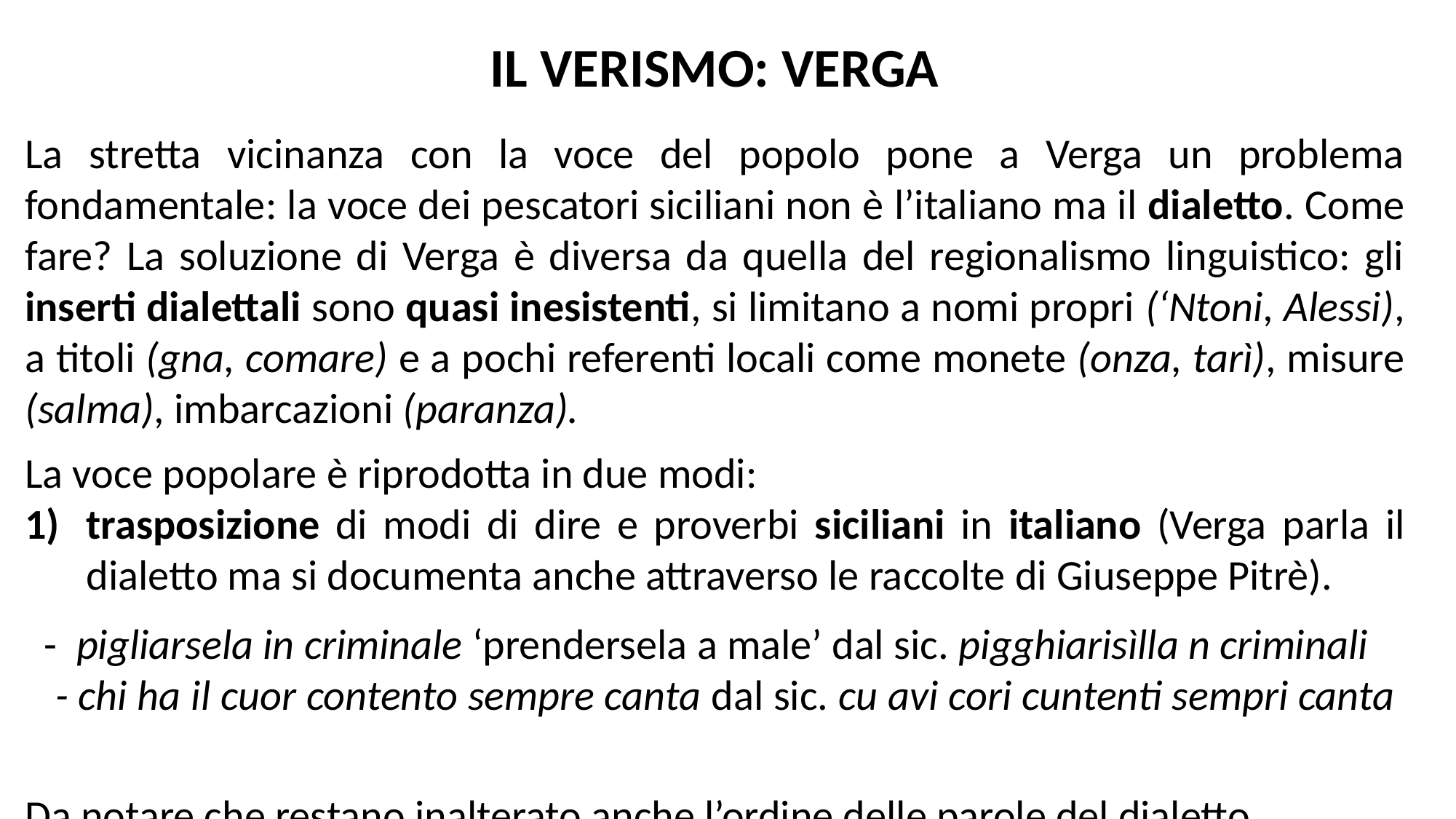

IL VERISMO: VERGA
La stretta vicinanza con la voce del popolo pone a Verga un problema fondamentale: la voce dei pescatori siciliani non è l’italiano ma il dialetto. Come fare? La soluzione di Verga è diversa da quella del regionalismo linguistico: gli inserti dialettali sono quasi inesistenti, si limitano a nomi propri (‘Ntoni, Alessi), a titoli (gna, comare) e a pochi referenti locali come monete (onza, tarì), misure (salma), imbarcazioni (paranza).
La voce popolare è riprodotta in due modi:
trasposizione di modi di dire e proverbi siciliani in italiano (Verga parla il dialetto ma si documenta anche attraverso le raccolte di Giuseppe Pitrè).

  -  pigliarsela in criminale ‘prendersela a male’ dal sic. pigghiarisìlla n criminali
   - chi ha il cuor contento sempre canta dal sic. cu avi cori cuntenti sempri canta

Da notare che restano inalterato anche l’ordine delle parole del dialetto.